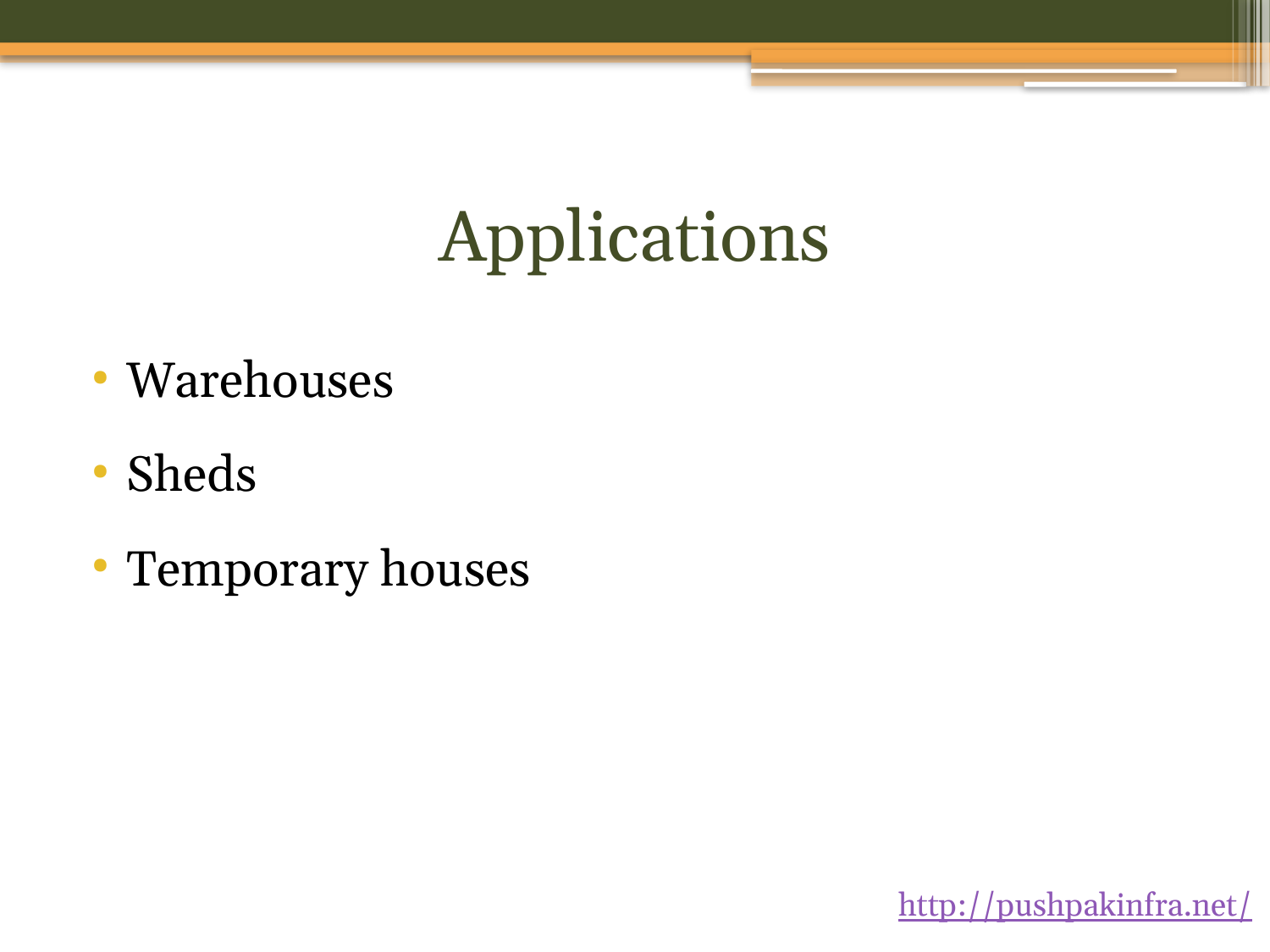

# Applications
Warehouses
Sheds
Temporary houses
http://pushpakinfra.net/